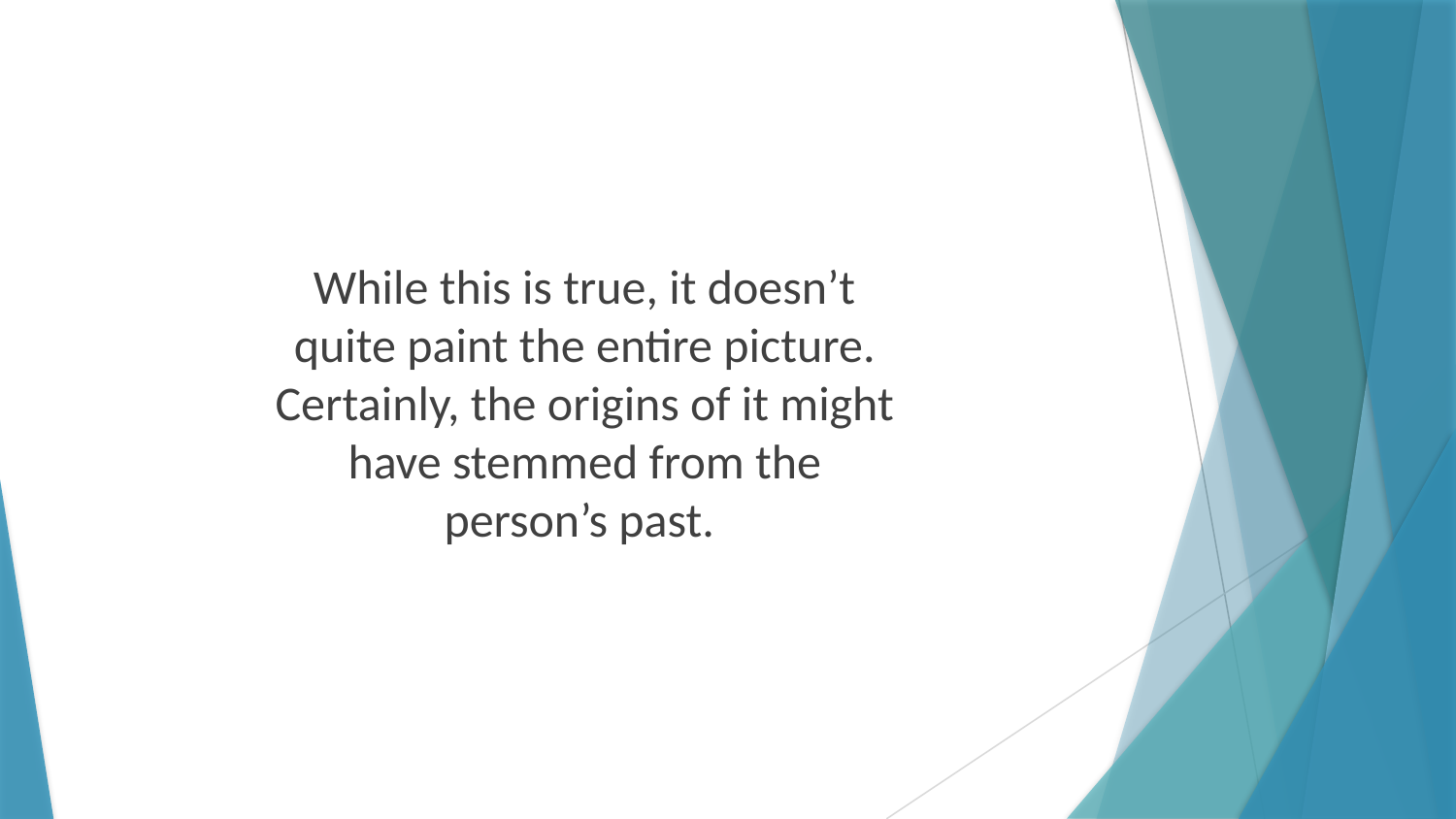

While this is true, it doesn’t quite paint the entire picture. Certainly, the origins of it might have stemmed from the person’s past.